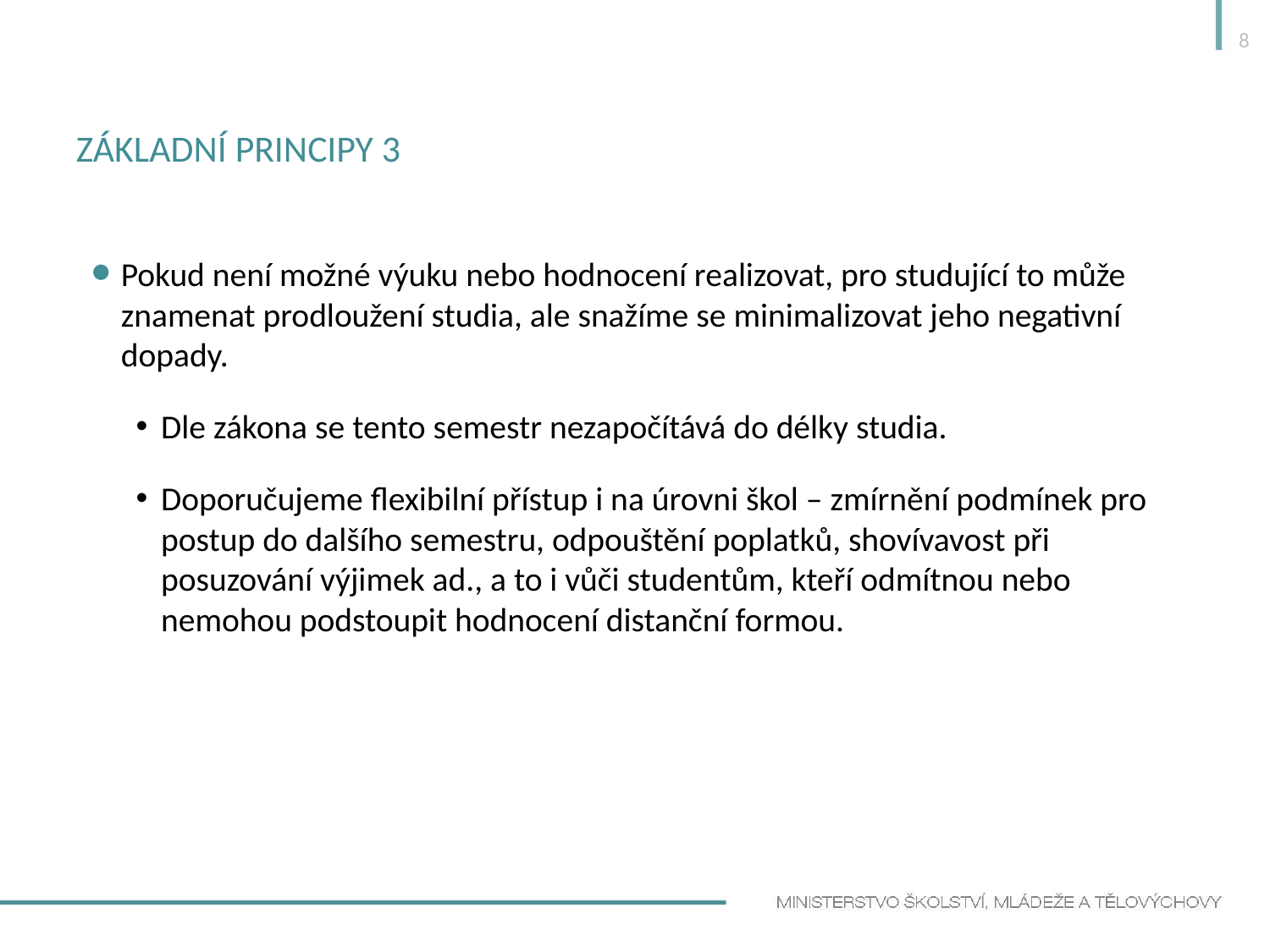

8
# Základní principy 3
Pokud není možné výuku nebo hodnocení realizovat, pro studující to může znamenat prodloužení studia, ale snažíme se minimalizovat jeho negativní dopady.
Dle zákona se tento semestr nezapočítává do délky studia.
Doporučujeme flexibilní přístup i na úrovni škol – zmírnění podmínek pro postup do dalšího semestru, odpouštění poplatků, shovívavost při posuzování výjimek ad., a to i vůči studentům, kteří odmítnou nebo nemohou podstoupit hodnocení distanční formou.